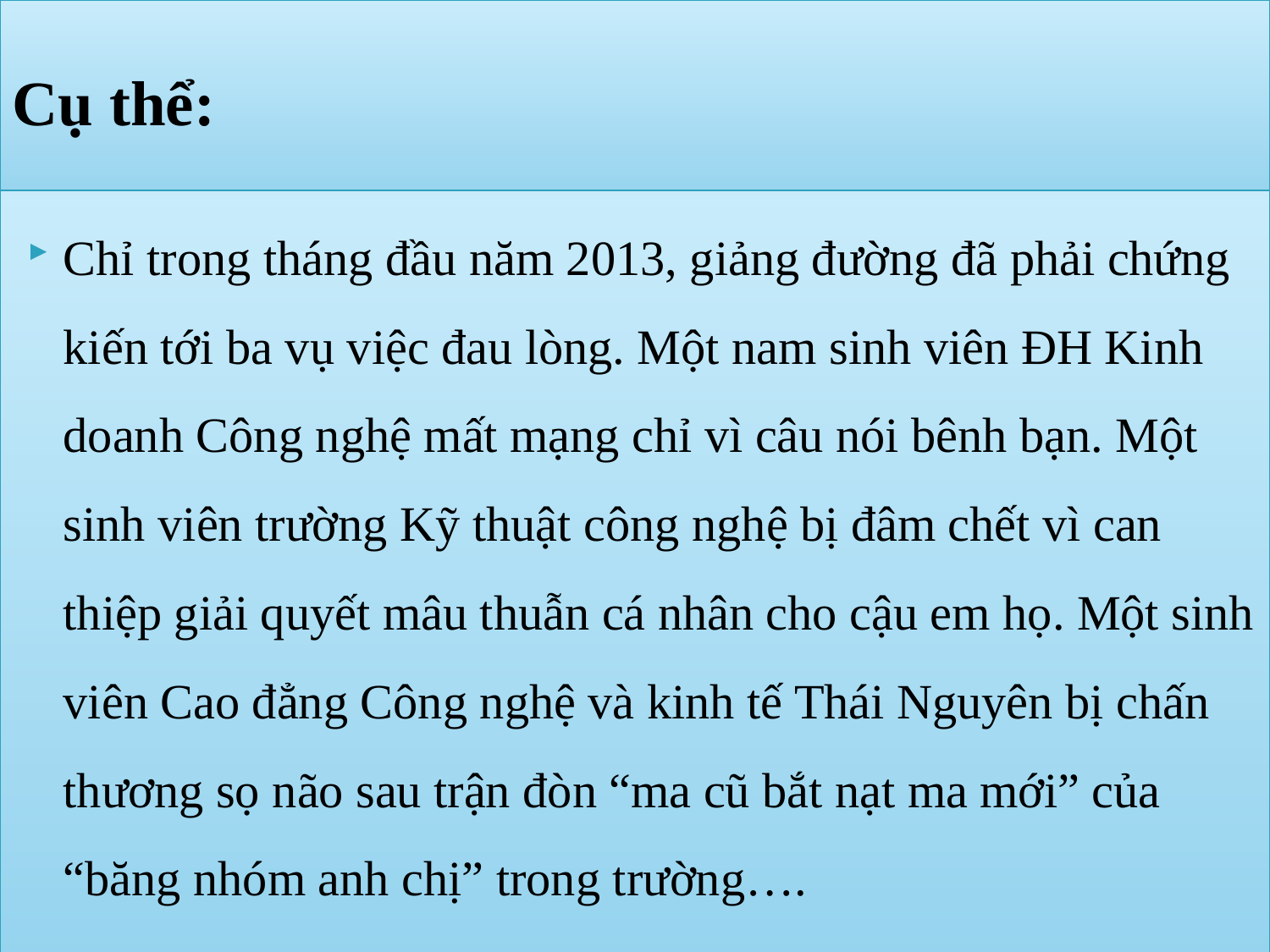

Cụ thể:
Chỉ trong tháng đầu năm 2013, giảng đường đã phải chứng kiến tới ba vụ việc đau lòng. Một nam sinh viên ĐH Kinh doanh Công nghệ mất mạng chỉ vì câu nói bênh bạn. Một sinh viên trường Kỹ thuật công nghệ bị đâm chết vì can thiệp giải quyết mâu thuẫn cá nhân cho cậu em họ. Một sinh viên Cao đẳng Công nghệ và kinh tế Thái Nguyên bị chấn thương sọ não sau trận đòn “ma cũ bắt nạt ma mới” của “băng nhóm anh chị” trong trường….